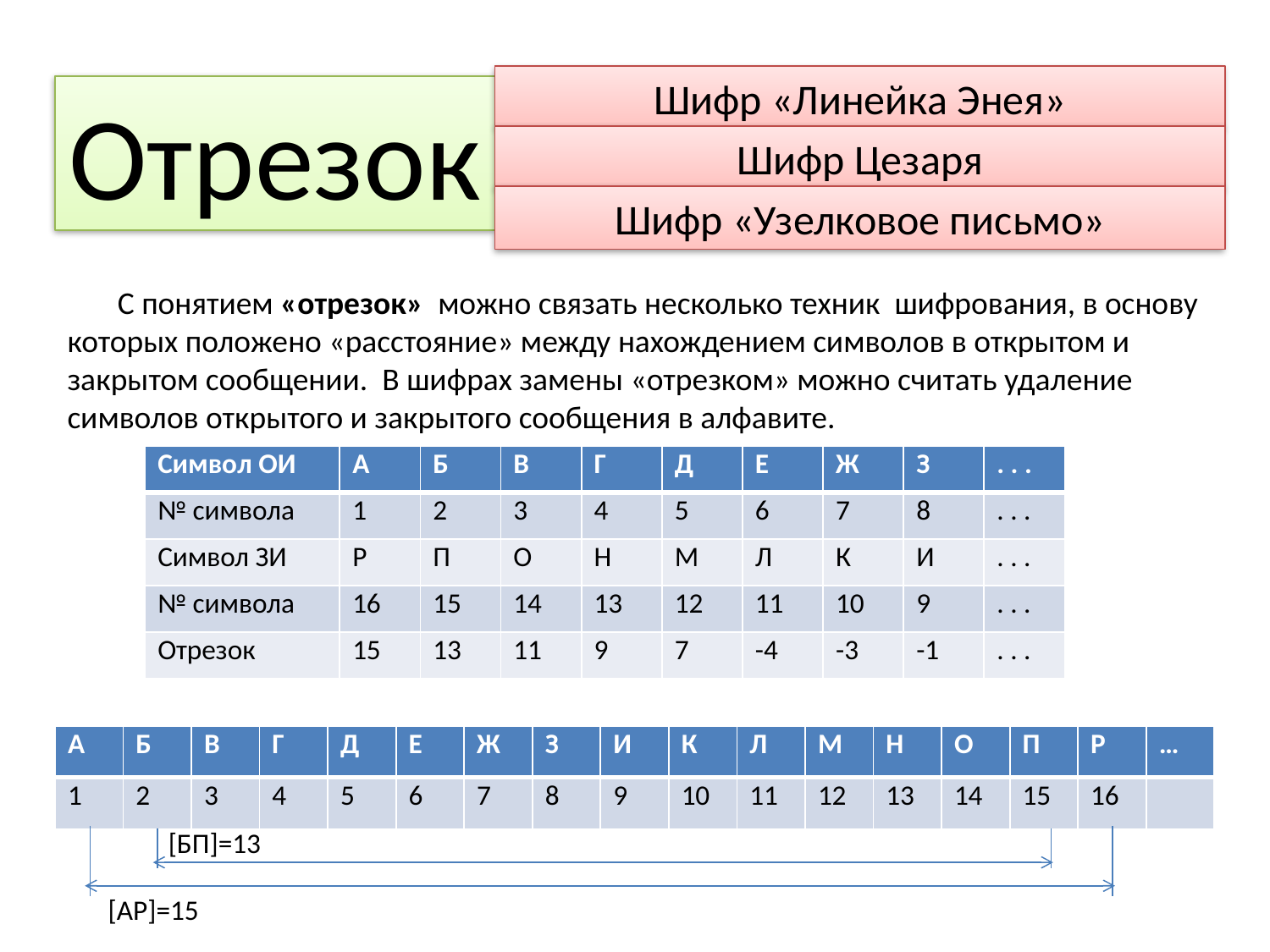

Шифр «Линейка Энея»
Отрезок
Шифр Цезаря
Шифр «Узелковое письмо»
С понятием «отрезок»  можно связать несколько техник  шифрования, в основу которых положено «расстояние» между нахождением символов в открытом и закрытом сообщении.  В шифрах замены «отрезком» можно считать удаление символов открытого и закрытого сообщения в алфавите.
| Символ ОИ | А | Б | В | Г | Д | Е | Ж | З | . . . |
| --- | --- | --- | --- | --- | --- | --- | --- | --- | --- |
| № символа | 1 | 2 | 3 | 4 | 5 | 6 | 7 | 8 | . . . |
| Символ ЗИ | Р | П | О | Н | М | Л | К | И | . . . |
| № символа | 16 | 15 | 14 | 13 | 12 | 11 | 10 | 9 | . . . |
| Отрезок | 15 | 13 | 11 | 9 | 7 | -4 | -3 | -1 | . . . |
| А | Б | В | Г | Д | Е | Ж | З | И | К | Л | М | Н | О | П | Р | … |
| --- | --- | --- | --- | --- | --- | --- | --- | --- | --- | --- | --- | --- | --- | --- | --- | --- |
| 1 | 2 | 3 | 4 | 5 | 6 | 7 | 8 | 9 | 10 | 11 | 12 | 13 | 14 | 15 | 16 |  |
[БП]=13
[АР]=15